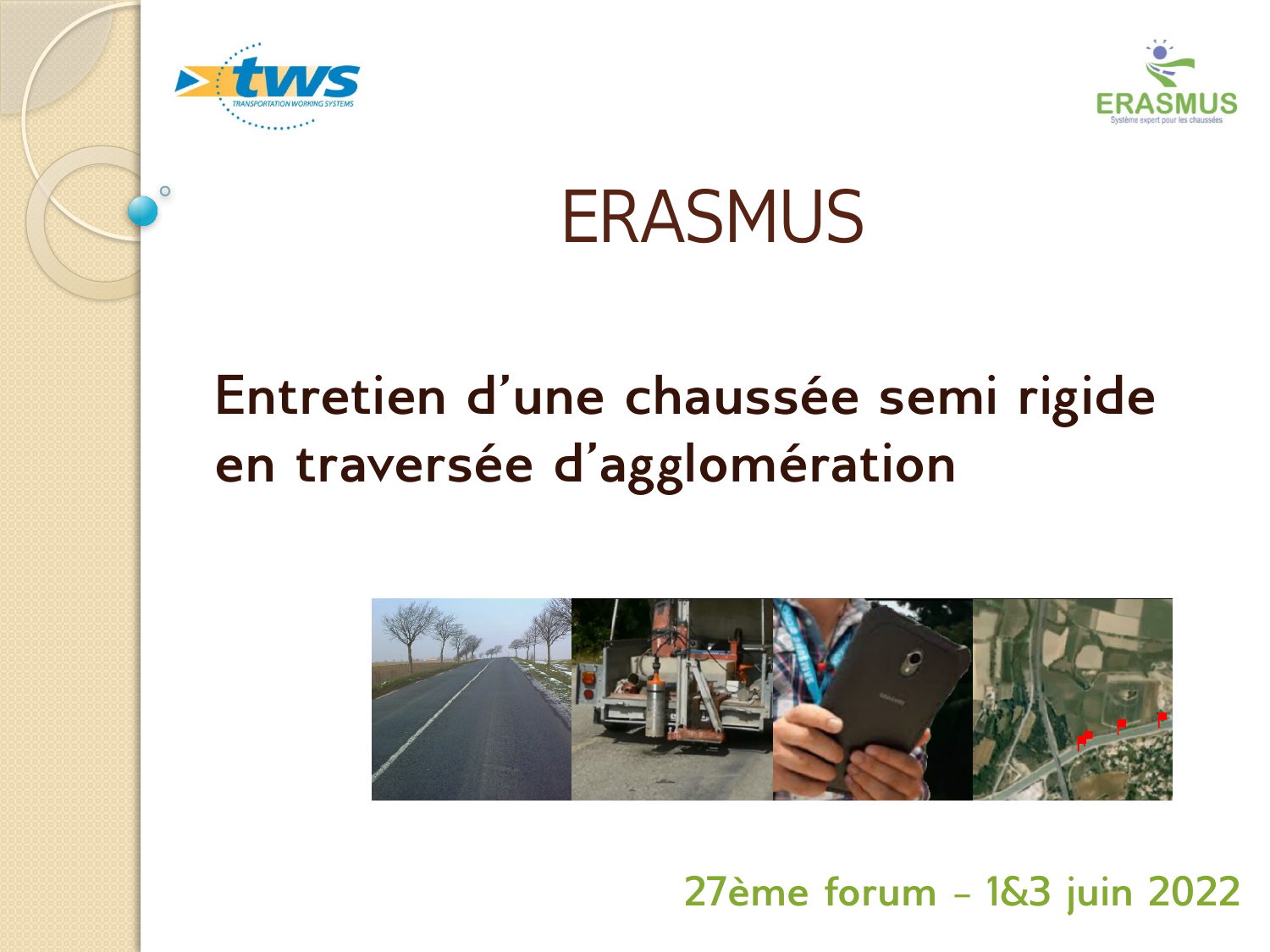

# ERASMUS
Entretien d’une chaussée semi rigide en traversée d’agglomération
27ème forum – 1&3 juin 2022